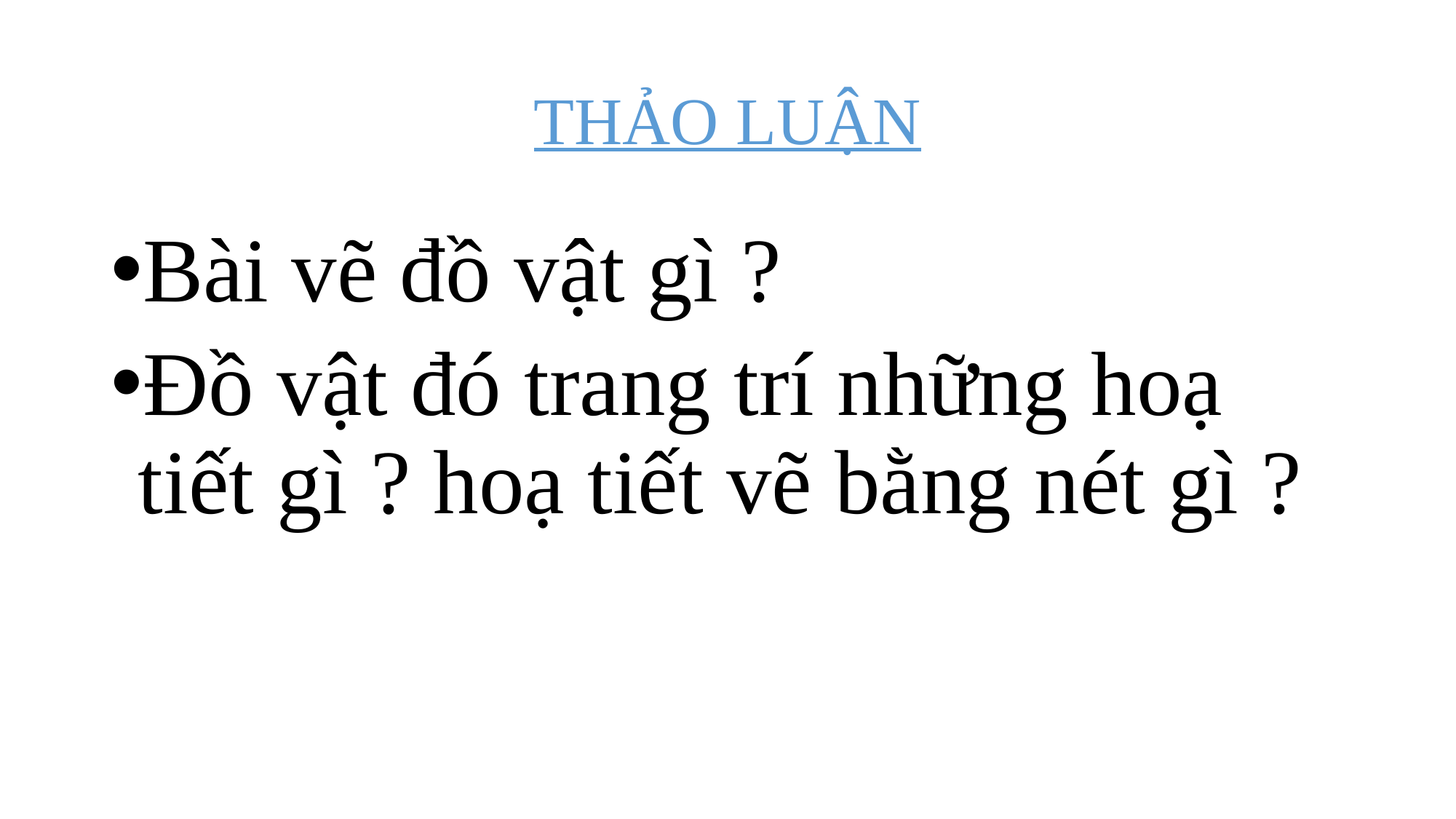

# THẢO LUẬN
Bài vẽ đồ vật gì ?
Đồ vật đó trang trí những hoạ tiết gì ? hoạ tiết vẽ bằng nét gì ?